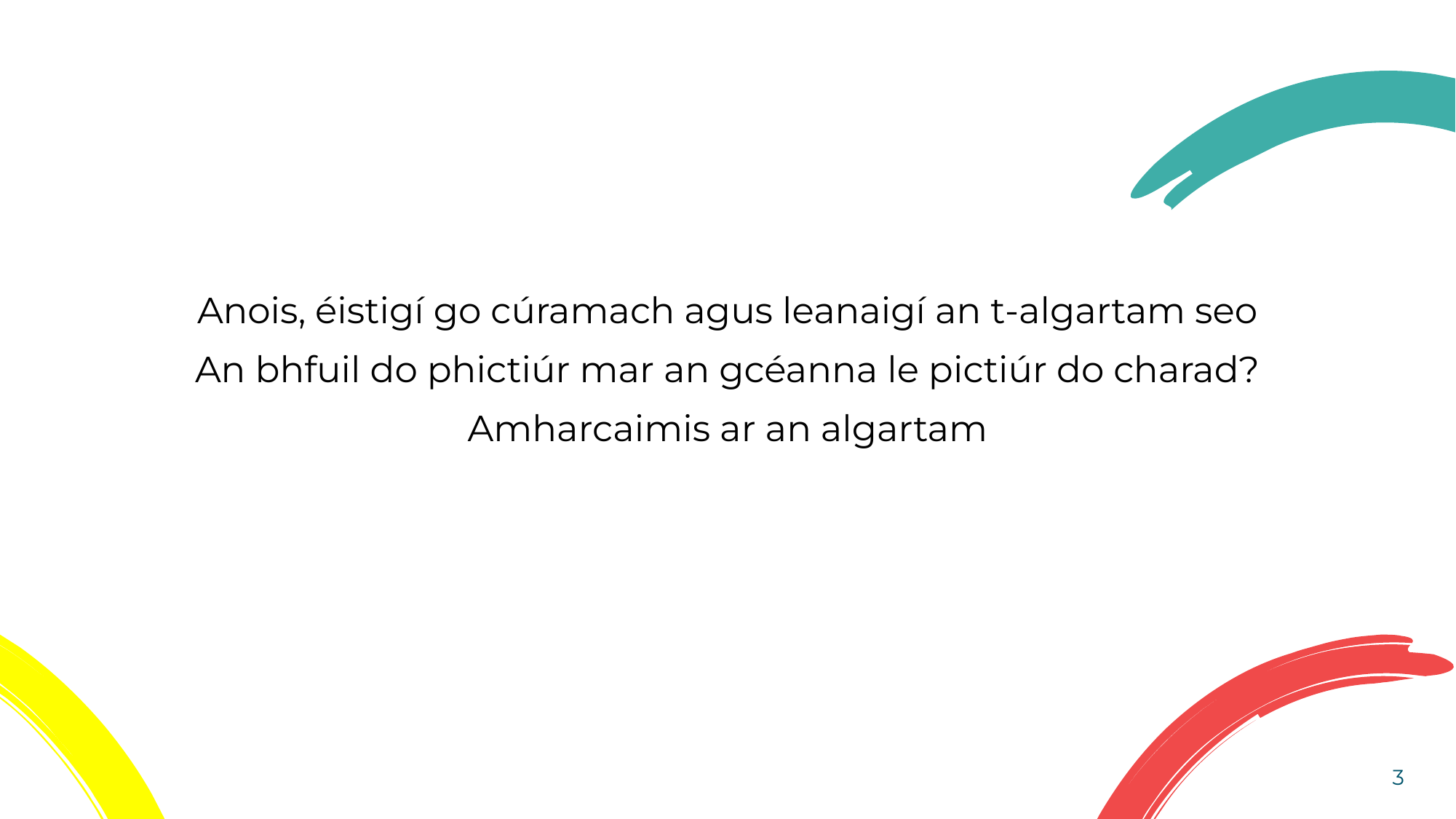

Anois, éistigí go cúramach agus leanaigí an t-algartam seo
An bhfuil do phictiúr mar an gcéanna le pictiúr do charad?
Amharcaimis ar an algartam
3